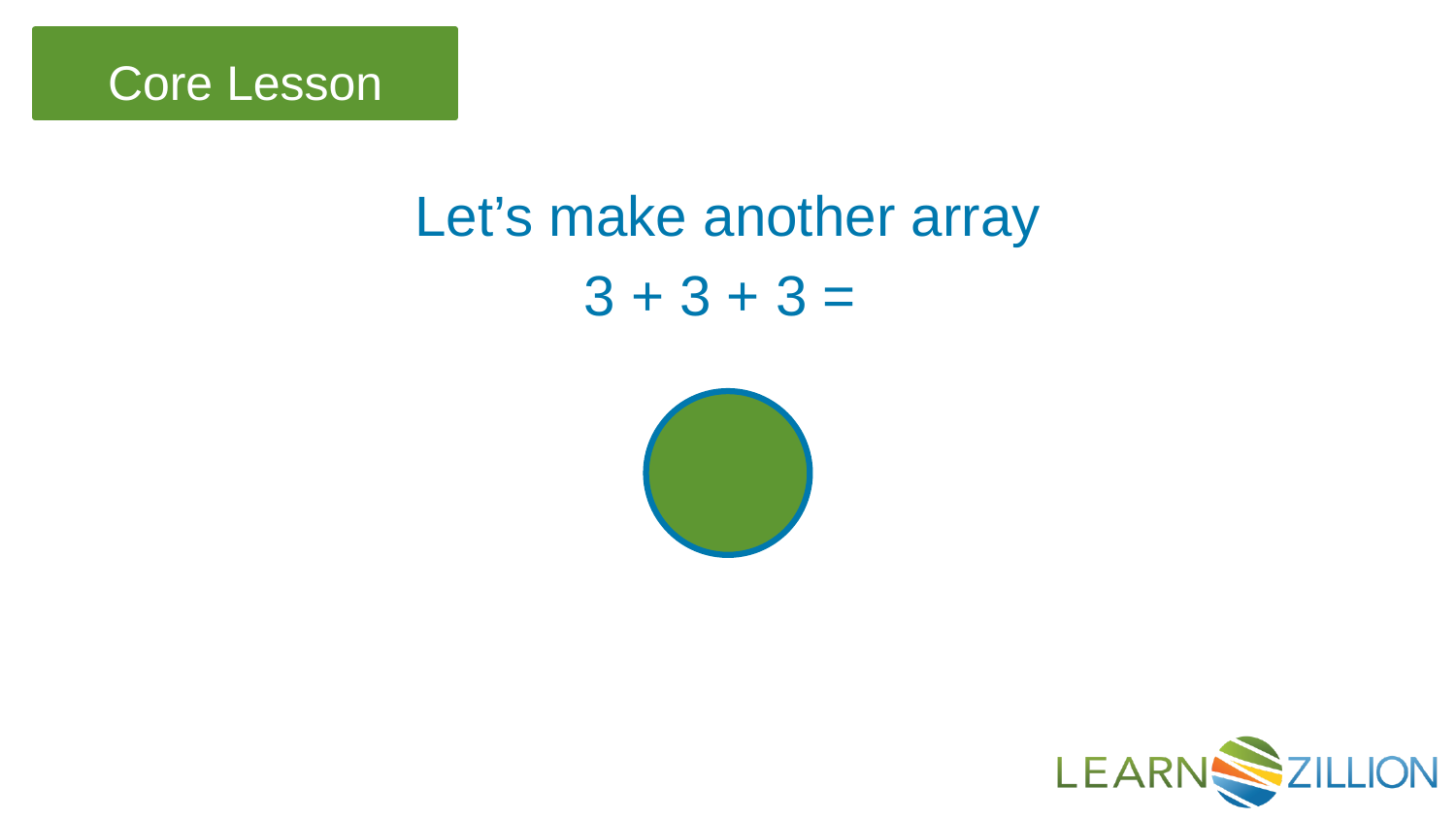

Let’s make another array
3 + 3 + 3 =